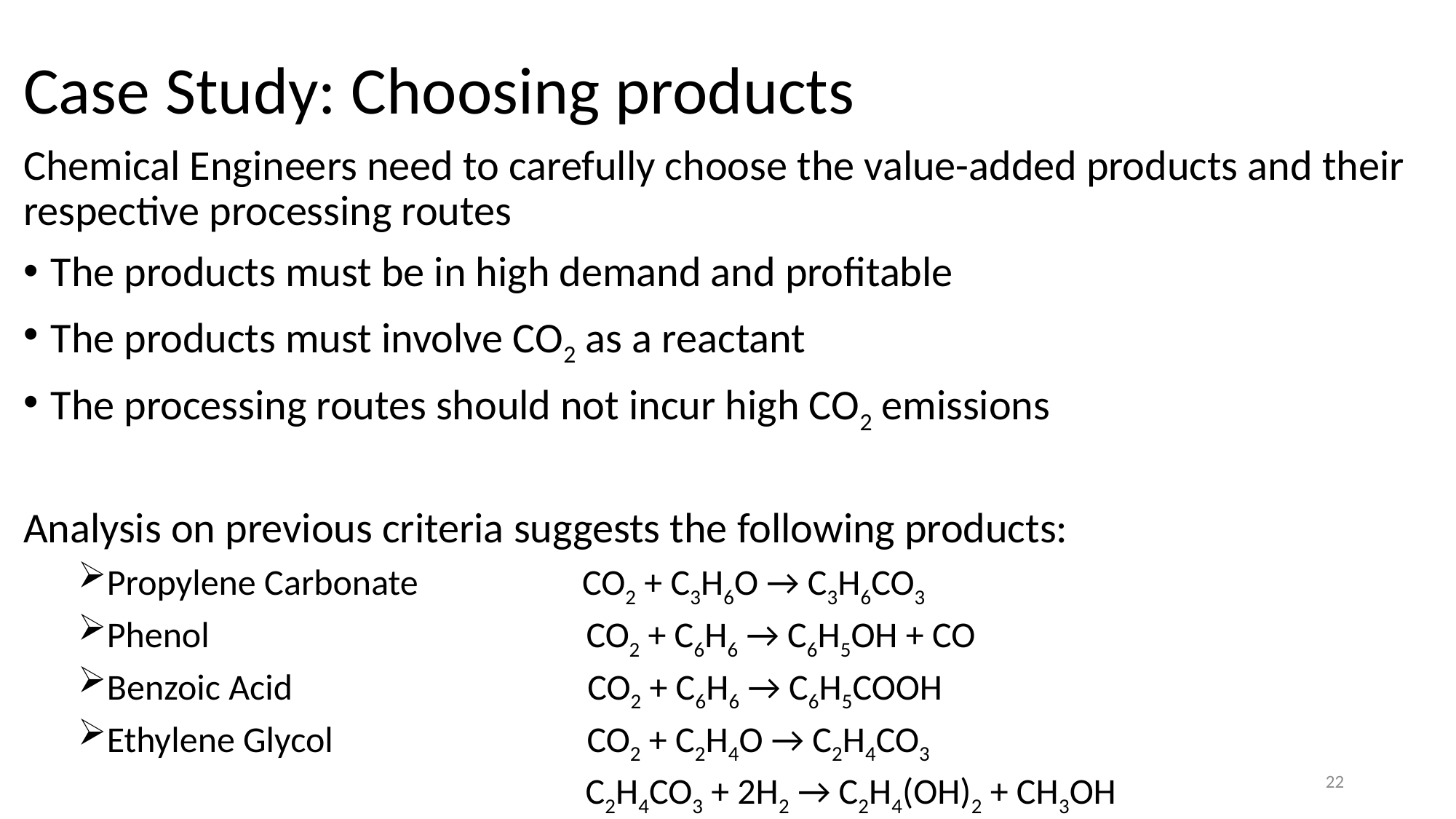

# Case Study: Choosing products
Chemical Engineers need to carefully choose the value-added products and their respective processing routes
The products must be in high demand and profitable
The products must involve CO2 as a reactant
The processing routes should not incur high CO2 emissions

Analysis on previous criteria suggests the following products:
Propylene Carbonate                    CO2 + C3H6O → C3H6CO3
Phenol                                              CO2 + C6H6 → C6H5OH + CO
Benzoic Acid                                    CO2 + C6H6 → C6H5COOH
Ethylene Glycol                               CO2 + C2H4O → C2H4CO3
                                                              C2H4CO3 + 2H2 → C2H4(OH)2 + CH3OH

22